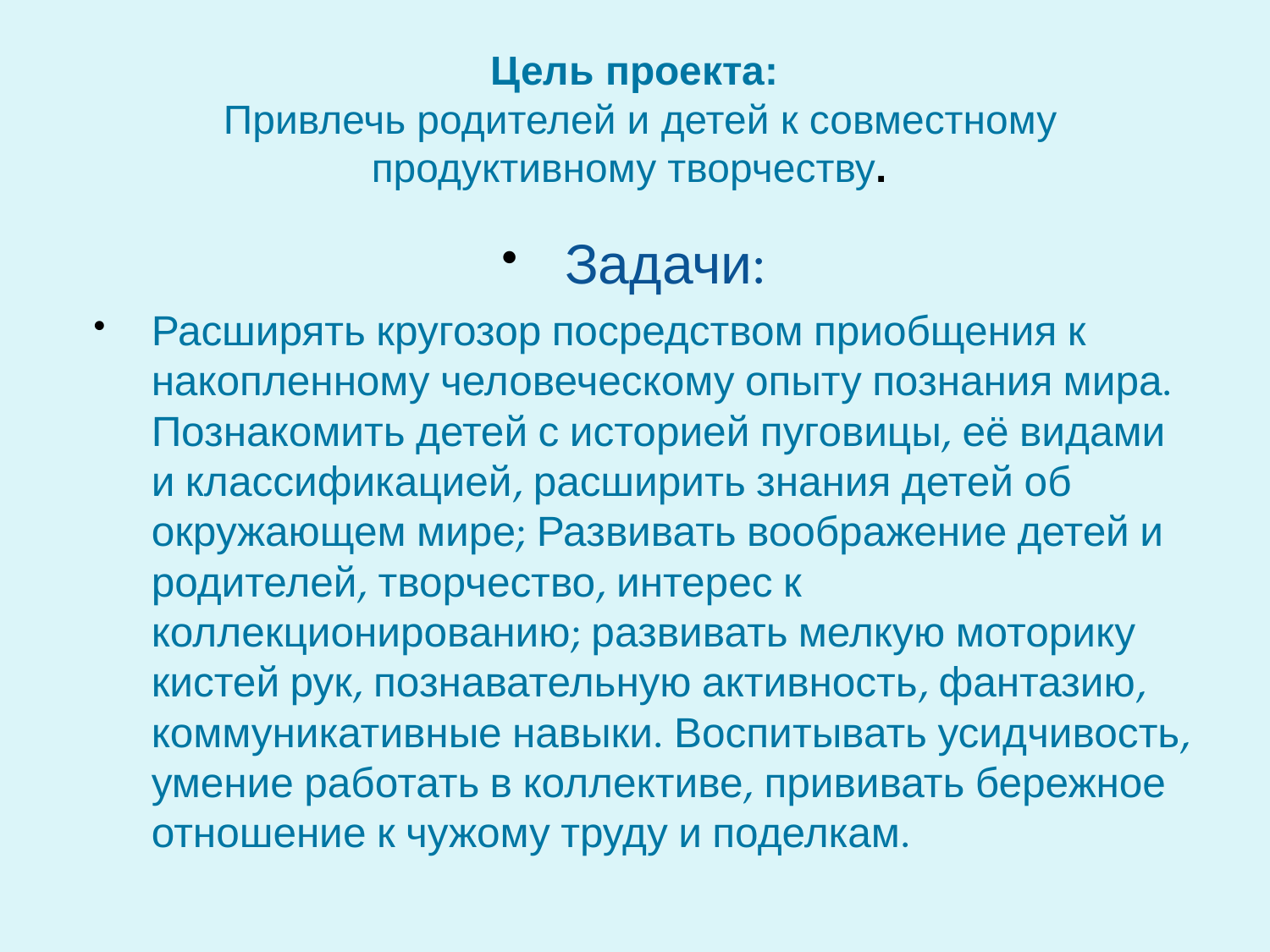

# Цель проекта: Привлечь родителей и детей к совместному продуктивному творчеству.
Задачи:
Расширять кругозор посредством приобщения к накопленному человеческому опыту познания мира. Познакомить детей с историей пуговицы, её видами и классификацией, расширить знания детей об окружающем мире; Развивать воображение детей и родителей, творчество, интерес к коллекционированию; развивать мелкую моторику кистей рук, познавательную активность, фантазию, коммуникативные навыки. Воспитывать усидчивость, умение работать в коллективе, прививать бережное отношение к чужому труду и поделкам.